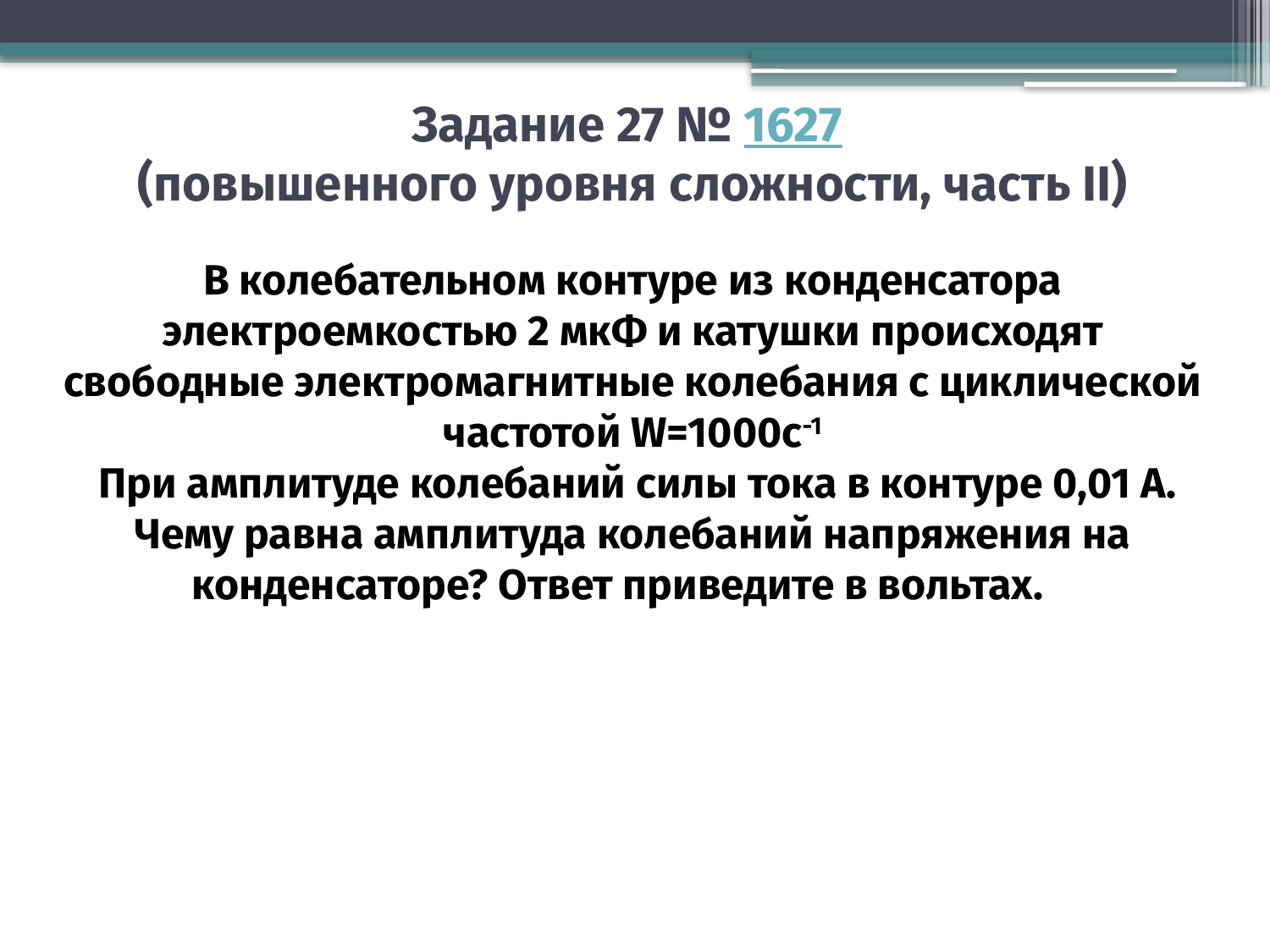

# Задание 27 № 1627 (повышенного уровня сложности, часть II) В колебательном контуре из конденсатора электроемкостью 2 мкФ и катушки происходят свободные электромагнитные колебания с циклической частотой W=1000c-1  При амплитуде колебаний силы тока в контуре 0,01 А. Чему равна амплитуда колебаний напряжения на конденсаторе? Ответ приведите в вольтах.